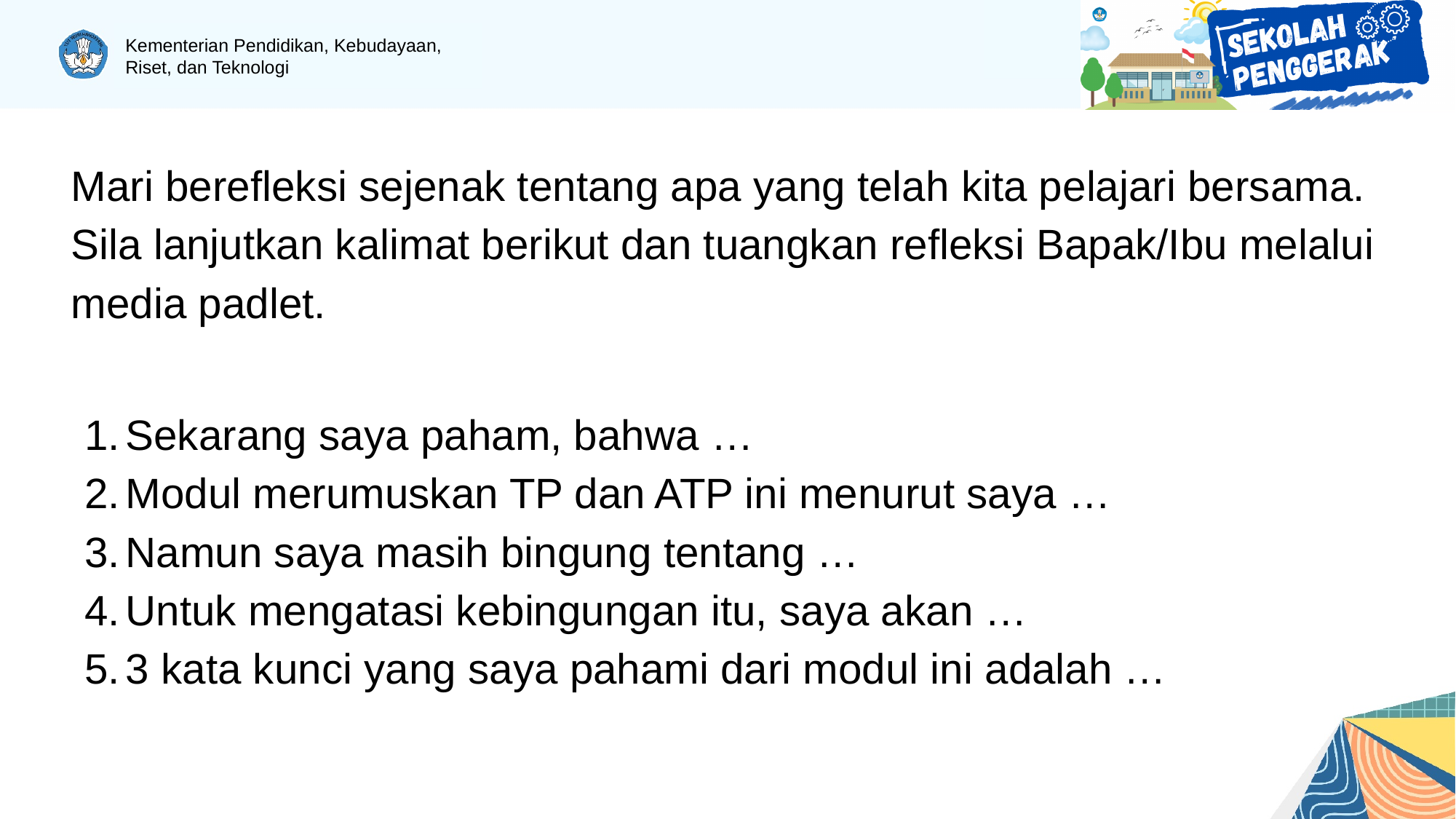

Mari berefleksi sejenak tentang apa yang telah kita pelajari bersama. Sila lanjutkan kalimat berikut dan tuangkan refleksi Bapak/Ibu melalui media padlet.

Sekarang saya paham, bahwa …
Modul merumuskan TP dan ATP ini menurut saya …
Namun saya masih bingung tentang …
Untuk mengatasi kebingungan itu, saya akan …
3 kata kunci yang saya pahami dari modul ini adalah …